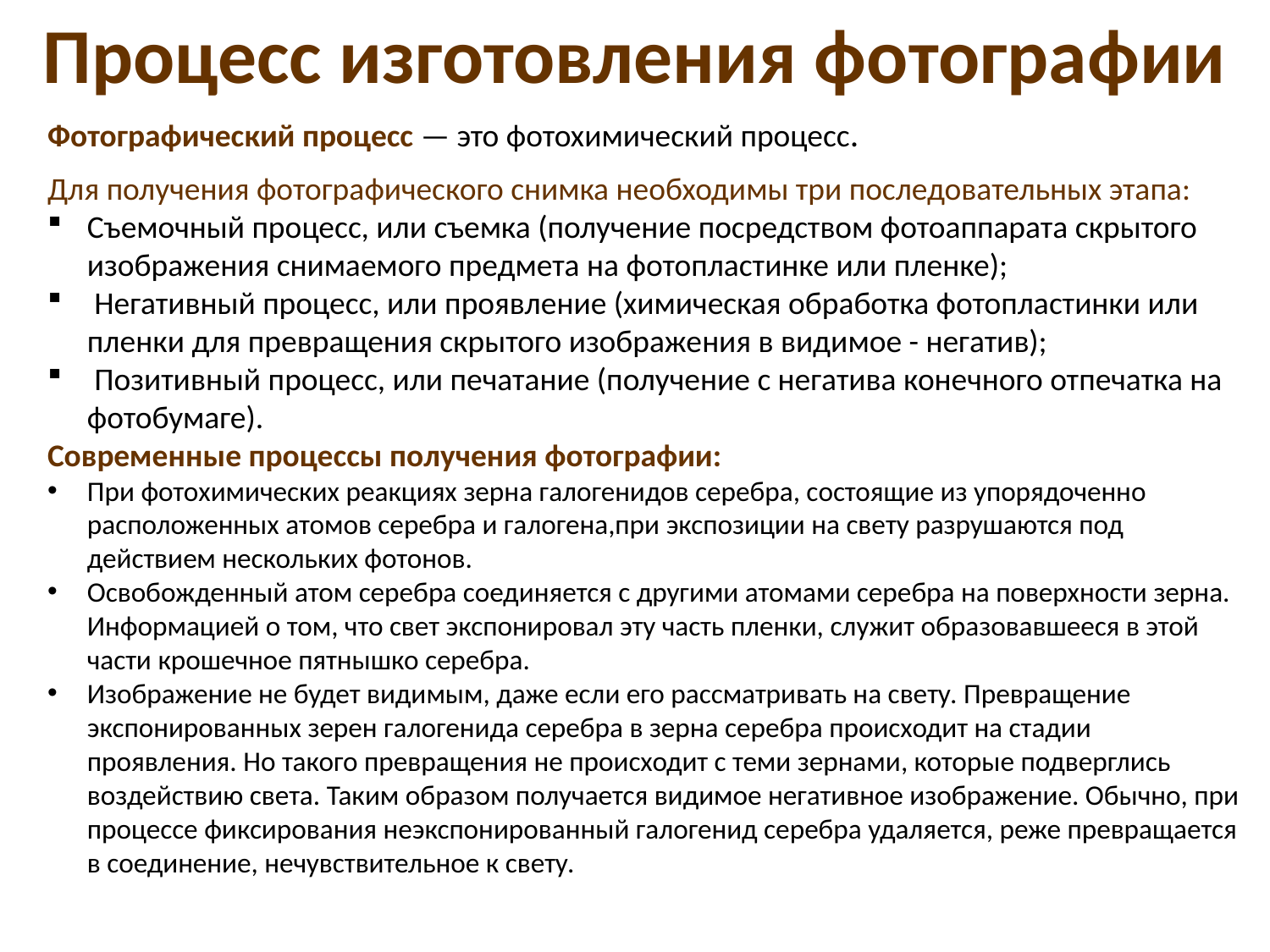

Процесс изготовления фотографии
Фотографический процесс — это фотохимический процесс.
Для получения фотографического снимка необходимы три последовательных этапа:
Съемочный процесс, или съемка (получение посредством фотоаппарата скрытого изображения снимаемого предмета на фотопластинке или пленке);
 Негативный процесс, или проявление (химическая обработка фотопластинки или пленки для превращения скрытого изображения в видимое - негатив);
 Позитивный процесс, или печатание (получение с негатива конечного отпечатка на фотобумаге).
Современные процессы получения фотографии:
При фотохимических реакциях зерна галогенидов серебра, состоящие из упорядоченно расположенных атомов серебра и галогена,при экспозиции на свету разрушаются под действием нескольких фотонов.
Освобожденный атом серебра соединяется с другими атомами серебра на поверхности зерна. Информацией о том, что свет экспонировал эту часть пленки, служит образовавшееся в этой части крошечное пятнышко серебра.
Изображение не будет видимым, даже если его рассматривать на свету. Превращение экспонированных зерен галогенида серебра в зерна серебра происходит на стадии проявления. Но такого превращения не происходит с теми зернами, которые подверглись воздействию света. Таким образом получается видимое негативное изображение. Обычно, при процессе фиксирования неэкспонированный галогенид серебра удаляется, реже превращается в соединение, нечувствительное к свету.